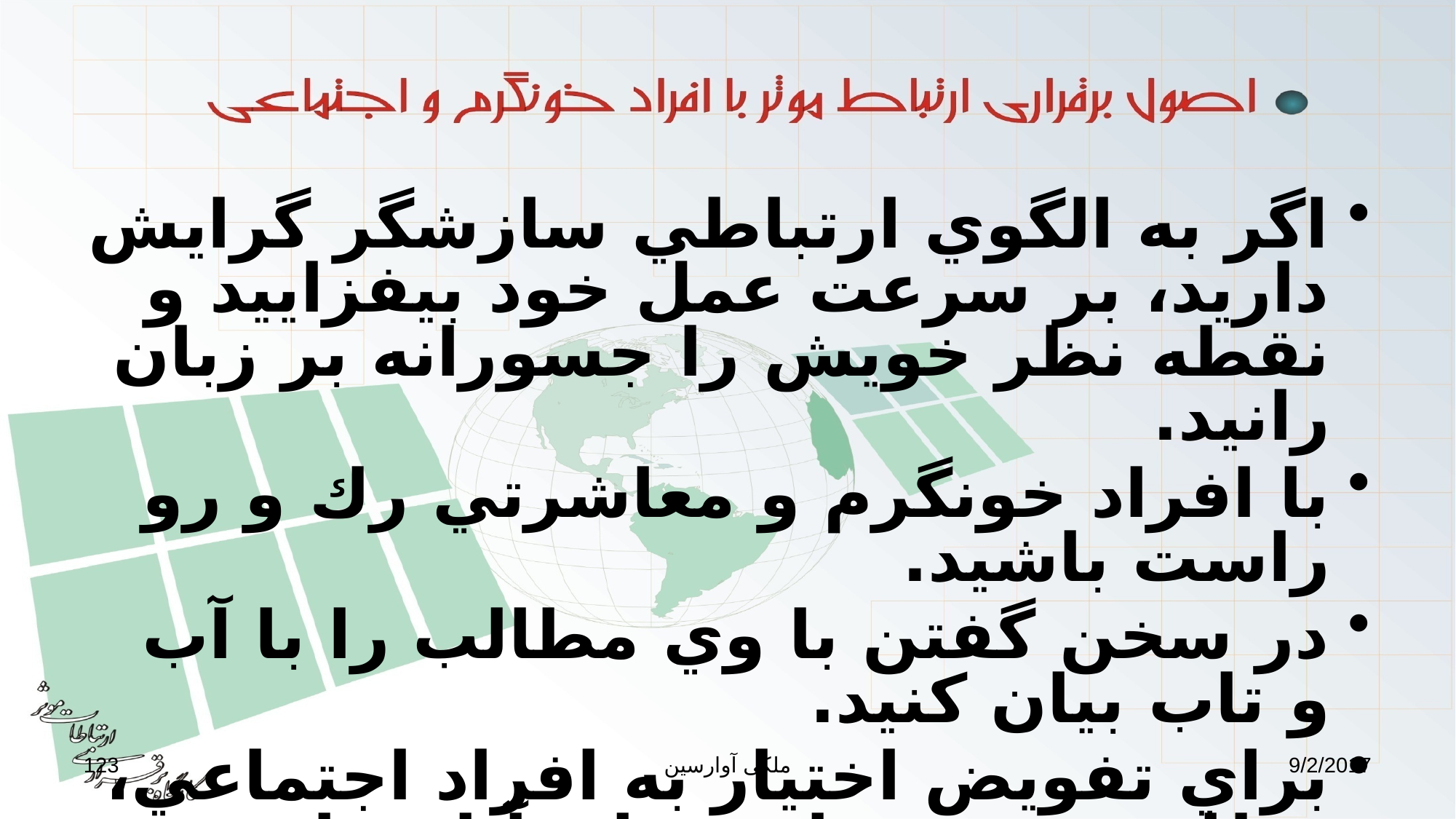

اگر به الگوي ارتباطي سازشگر گرايش داريد، بر سرعت عمل خود بيفزاييد و نقطه نظر خويش را جسورانه بر زبان رانيد.
با افراد خونگرم و معاشرتي رك و رو راست باشيد.
در سخن گفتن با وي مطالب را با آب و تاب بيان كنيد.
براي تفويض اختيار به افراد اجتماعي، وظايف و مسئوليت هاي آنان را به صراحت اعلام نماييد.
123
ملکی آوارسین
9/2/2017